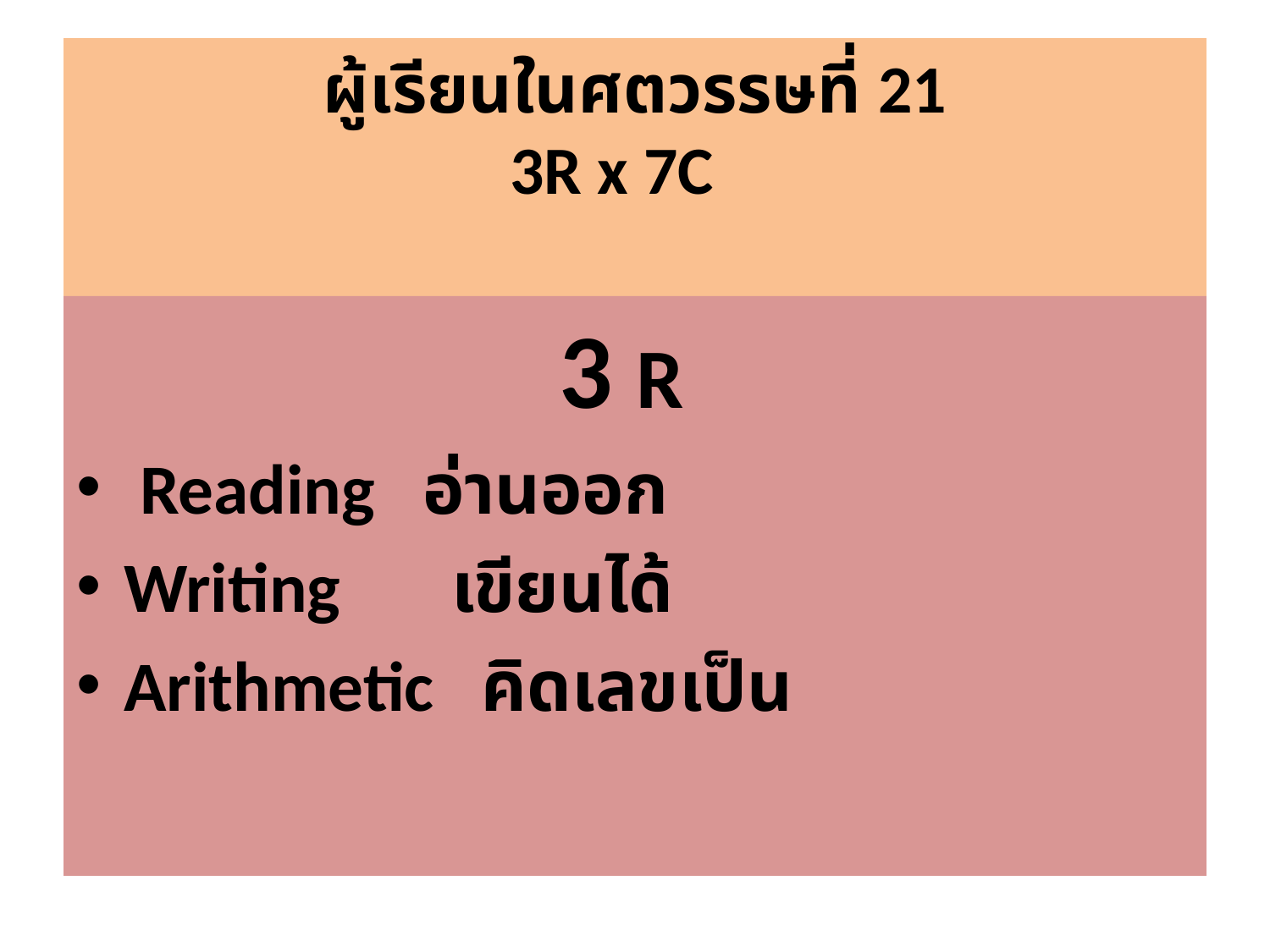

# ผู้เรียนในศตวรรษที่ 21 3R x 7C
                                      3 R
 Reading   อ่านออก
Writing       เขียนได้
Arithmetic   คิดเลขเป็น